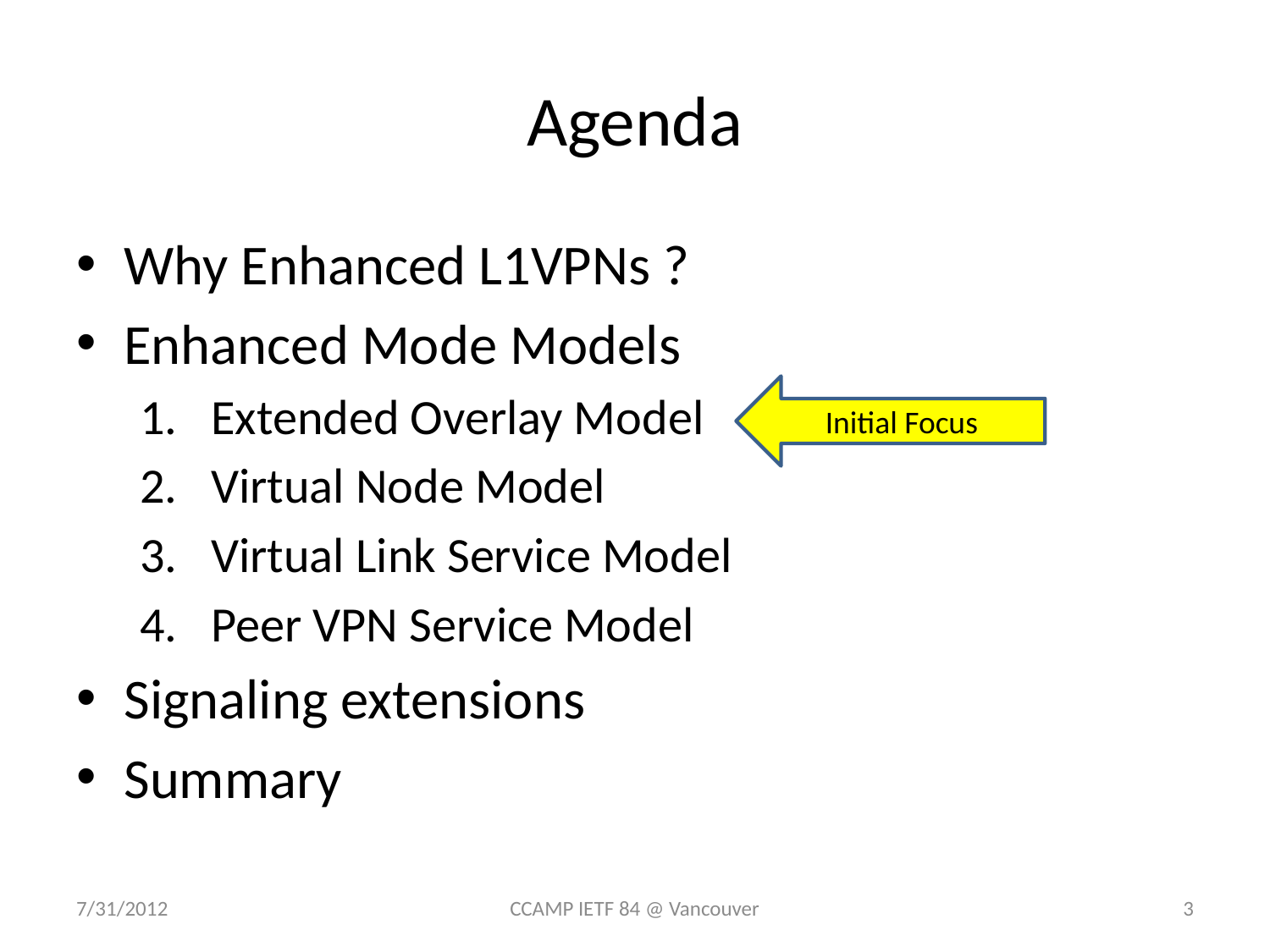

# Agenda
Why Enhanced L1VPNs ?
Enhanced Mode Models
Extended Overlay Model
Virtual Node Model
Virtual Link Service Model
Peer VPN Service Model
Signaling extensions
Summary
Initial Focus
7/31/2012
CCAMP IETF 84 @ Vancouver
3